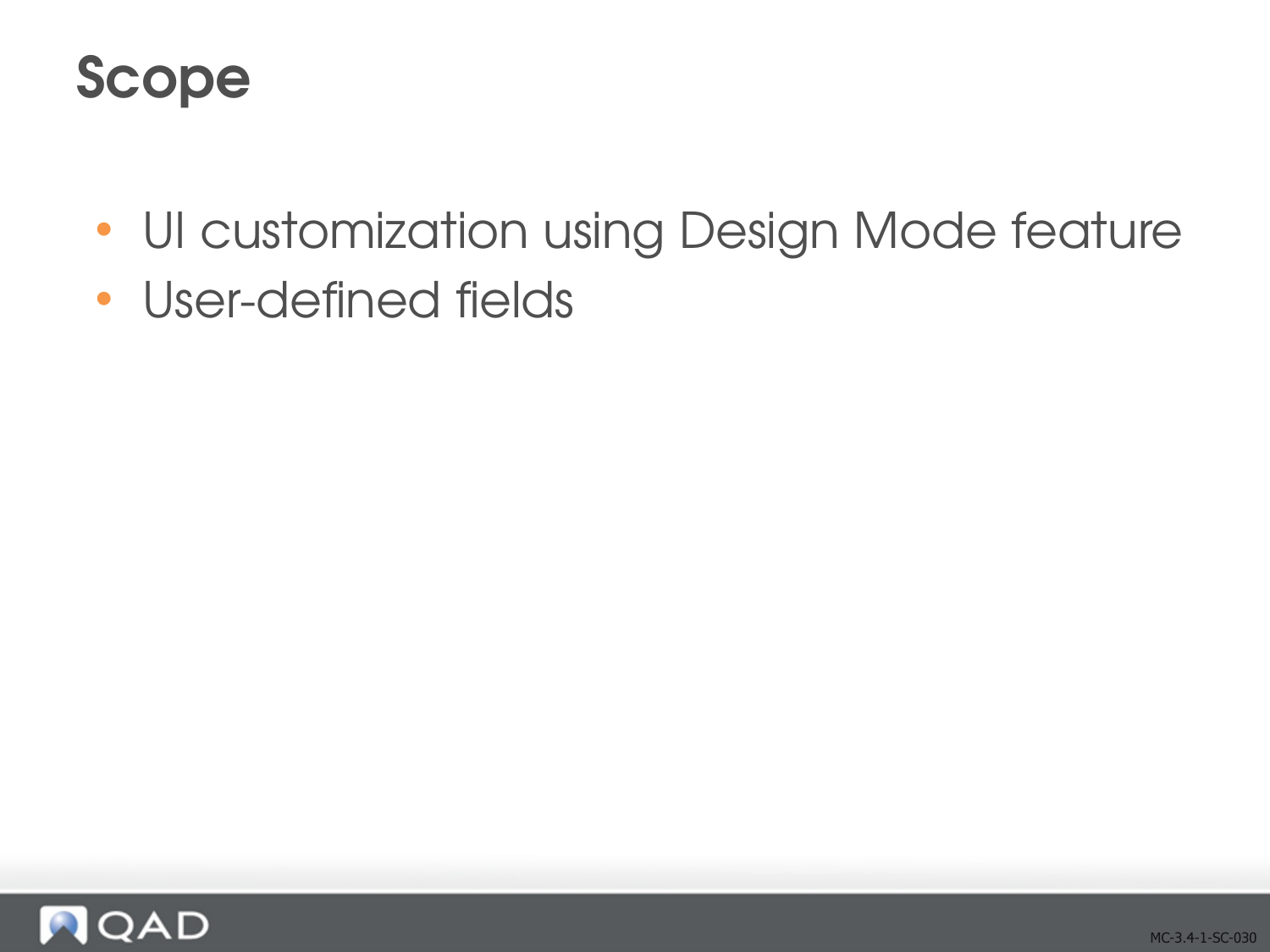

# Scope
UI customization using Design Mode feature
User-defined fields

MC-3.4-1-SC-030